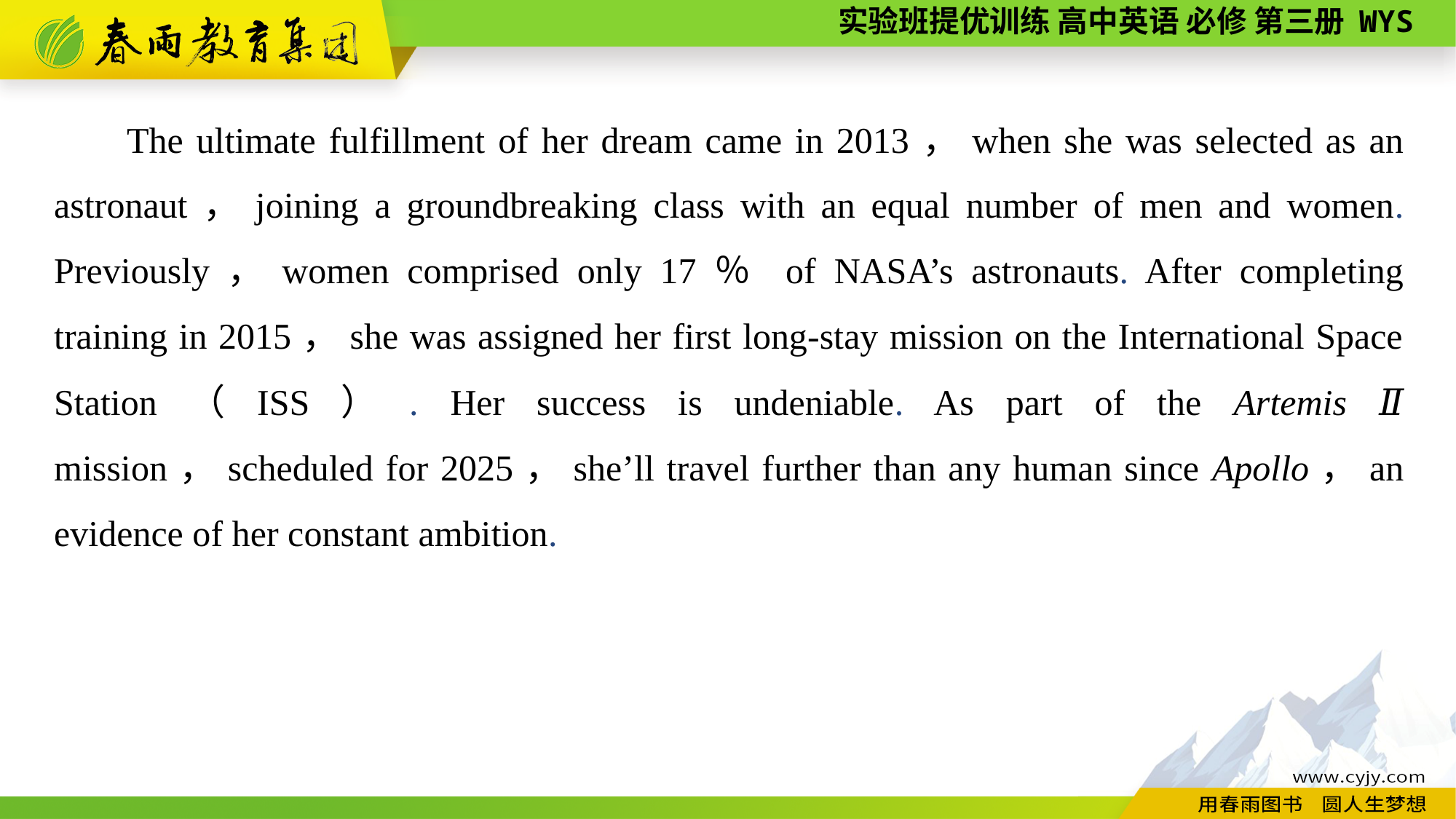

The ultimate fulfillment of her dream came in 2013，when she was selected as an astronaut，joining a groundbreaking class with an equal number of men and women. Previously，women comprised only 17％ of NASA’s astronauts. After completing training in 2015，she was assigned her first long-stay mission on the International Space Station（ISS）. Her success is undeniable. As part of the Artemis Ⅱ mission，scheduled for 2025，she’ll travel further than any human since Apollo，an evidence of her constant ambition.